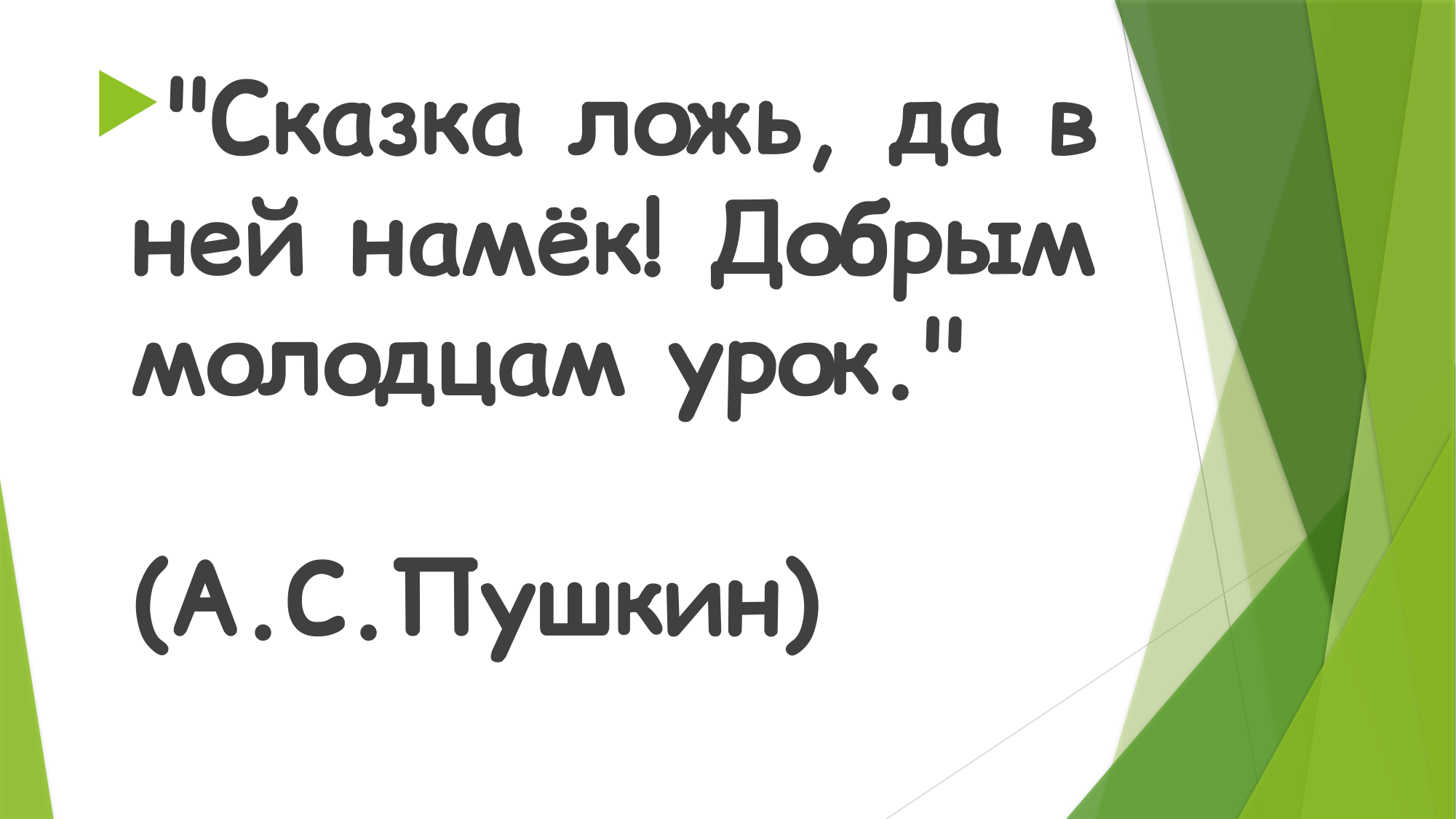

"Сказка ложь, да в ней намёк! Добрым молодцам урок."                   (А.С.Пушкин)